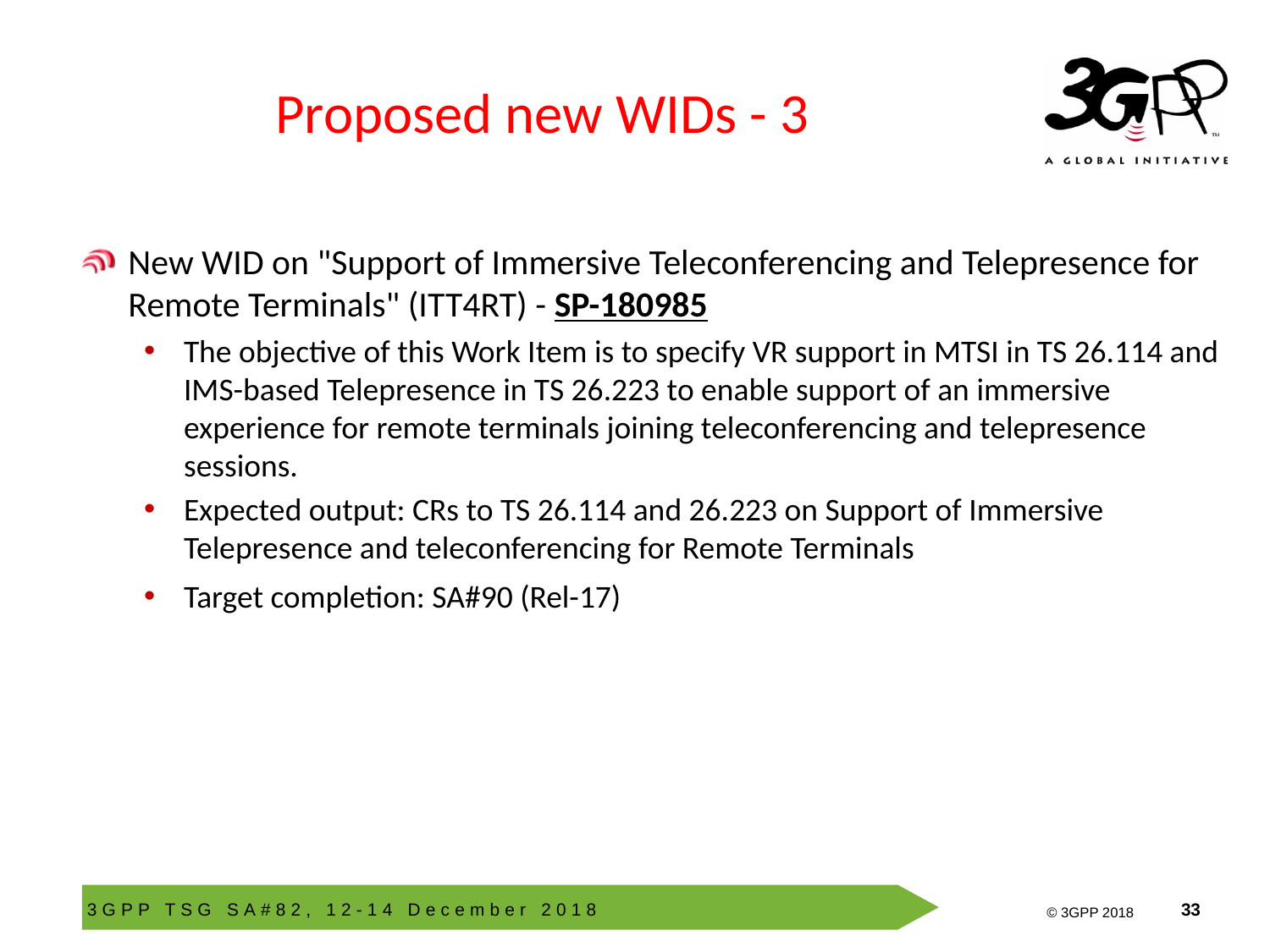

# Proposed new WIDs - 3

New WID on "Support of Immersive Teleconferencing and Telepresence for Remote Terminals" (ITT4RT) - SP-180985
The objective of this Work Item is to specify VR support in MTSI in TS 26.114 and IMS-based Telepresence in TS 26.223 to enable support of an immersive experience for remote terminals joining teleconferencing and telepresence sessions.
Expected output: CRs to TS 26.114 and 26.223 on Support of Immersive Telepresence and teleconferencing for Remote Terminals
Target completion: SA#90 (Rel-17)